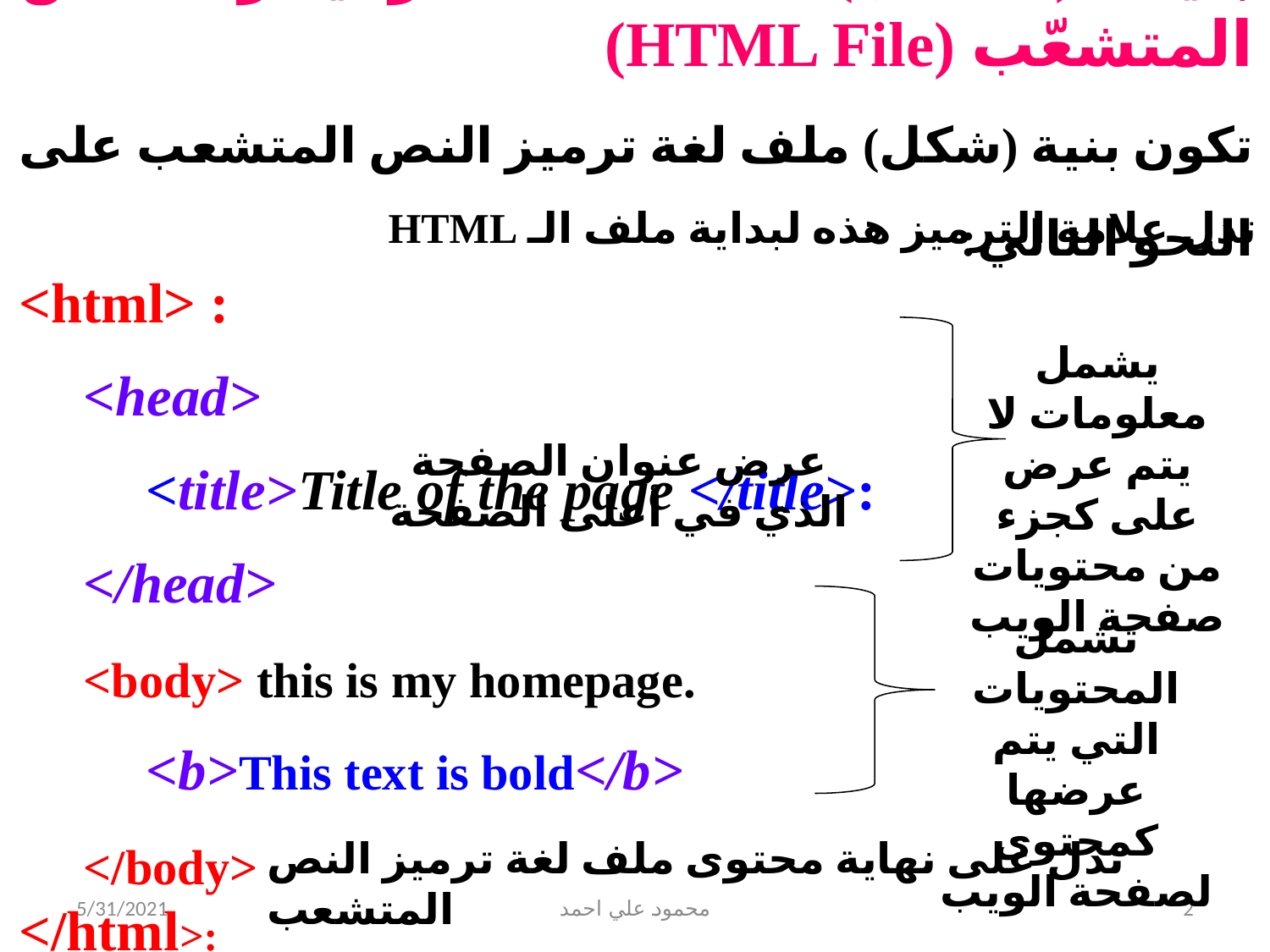

بنية (شكل) ملف لغة ترميز النص المتشعّب (HTML File)
تكون بنية (شكل) ملف لغة ترميز النص المتشعب على النحو التالي:
<html> :
	<head>
	<title>Title of the page </title>:
	</head>
	<body> this is my homepage.
		<b>This text is bold</b>
	</body>
</html>:
تدل علامة الترميز هذه لبداية ملف الـ HTML

يشمل معلومات لا يتم عرض على كجزء من محتويات صفحة الويب
عرض عنوان الصفحة الذي في أعلى الصفحة

تشمل المحتويات التي يتم عرضها كمحتوى لصفحة الويب
تدل على نهاية محتوى ملف لغة ترميز النص المتشعب
5/31/2021
محمود علي احمد
2